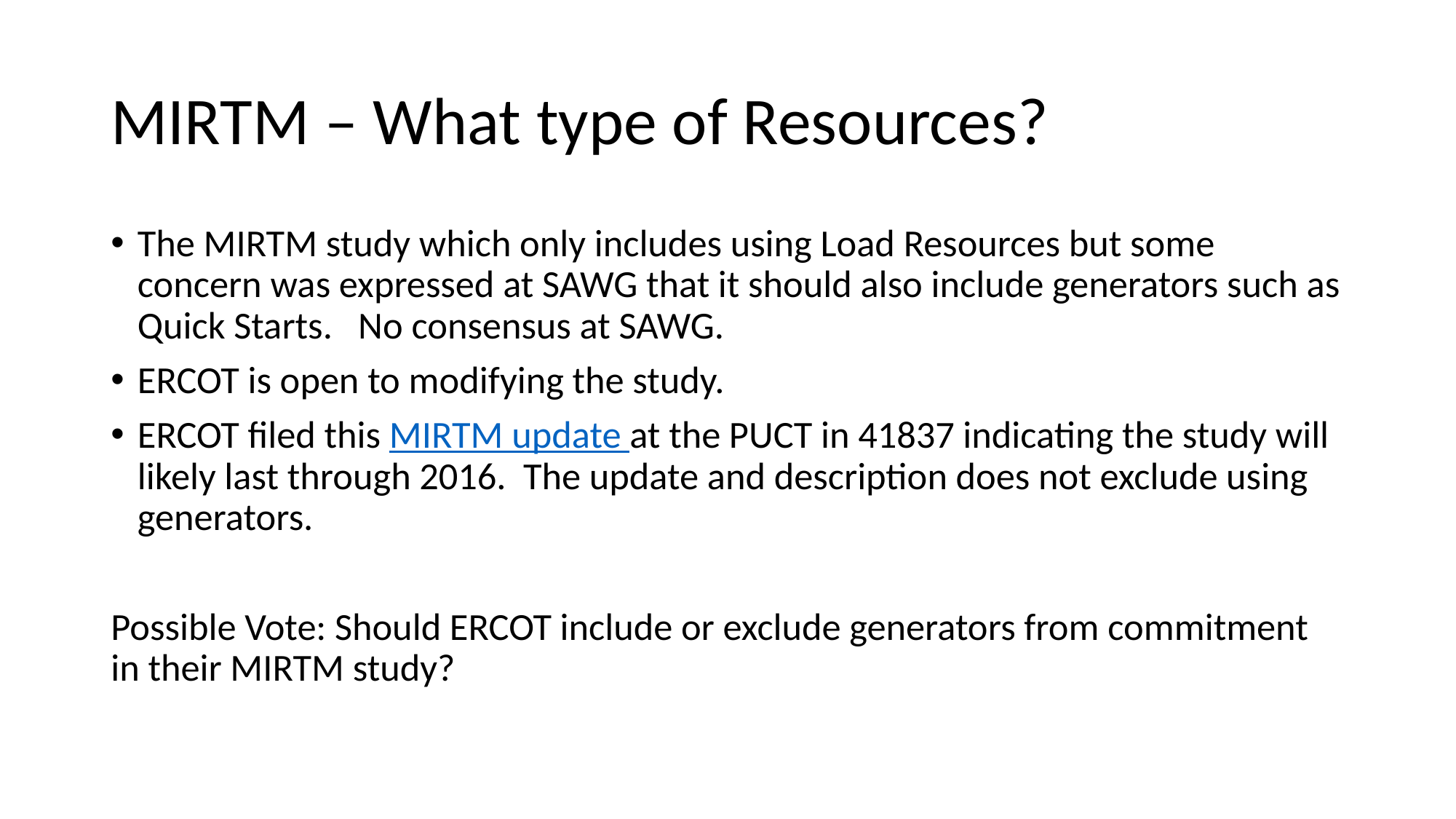

# MIRTM – What type of Resources?
The MIRTM study which only includes using Load Resources but some concern was expressed at SAWG that it should also include generators such as Quick Starts.   No consensus at SAWG.
ERCOT is open to modifying the study.
ERCOT filed this MIRTM update at the PUCT in 41837 indicating the study will likely last through 2016.  The update and description does not exclude using generators.

Possible Vote: Should ERCOT include or exclude generators from commitment in their MIRTM study?